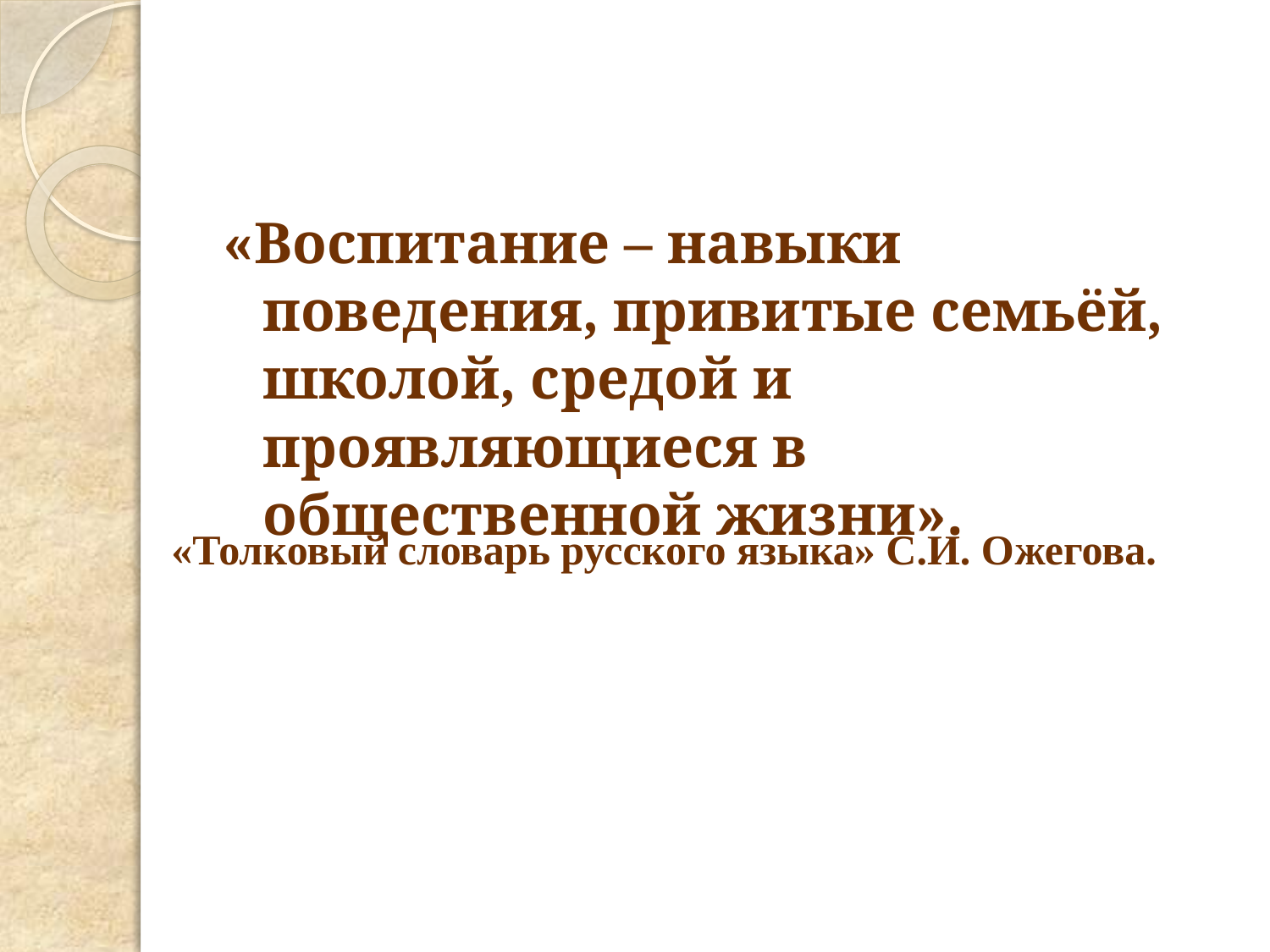

#
«Воспитание – навыки поведения, привитые семьёй, школой, средой и проявляющиеся в общественной жизни».
«Толковый словарь русского языка» С.И. Ожегова.